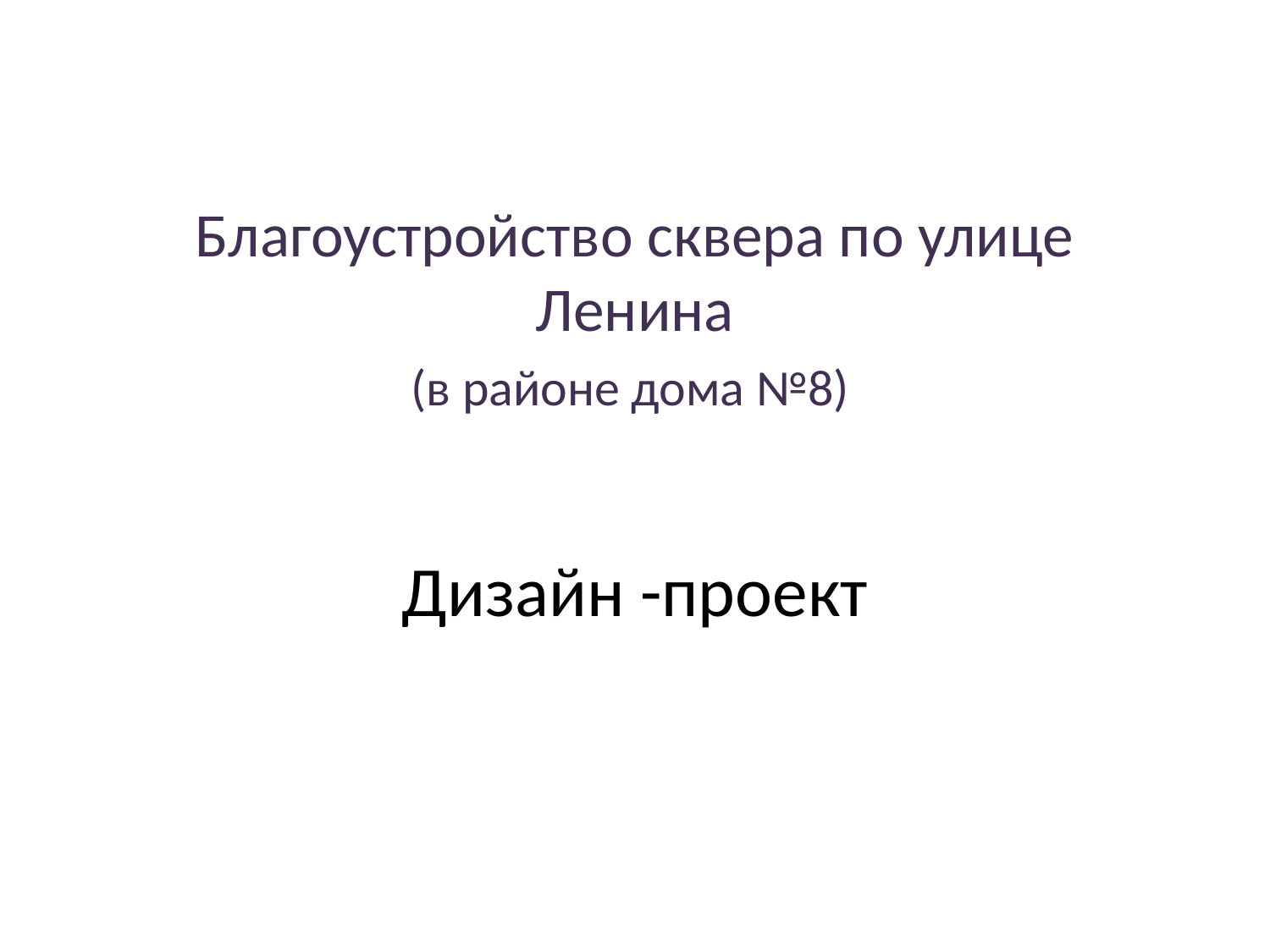

# Благоустройство сквера по улице Ленина (в районе дома №8)
Дизайн -проект